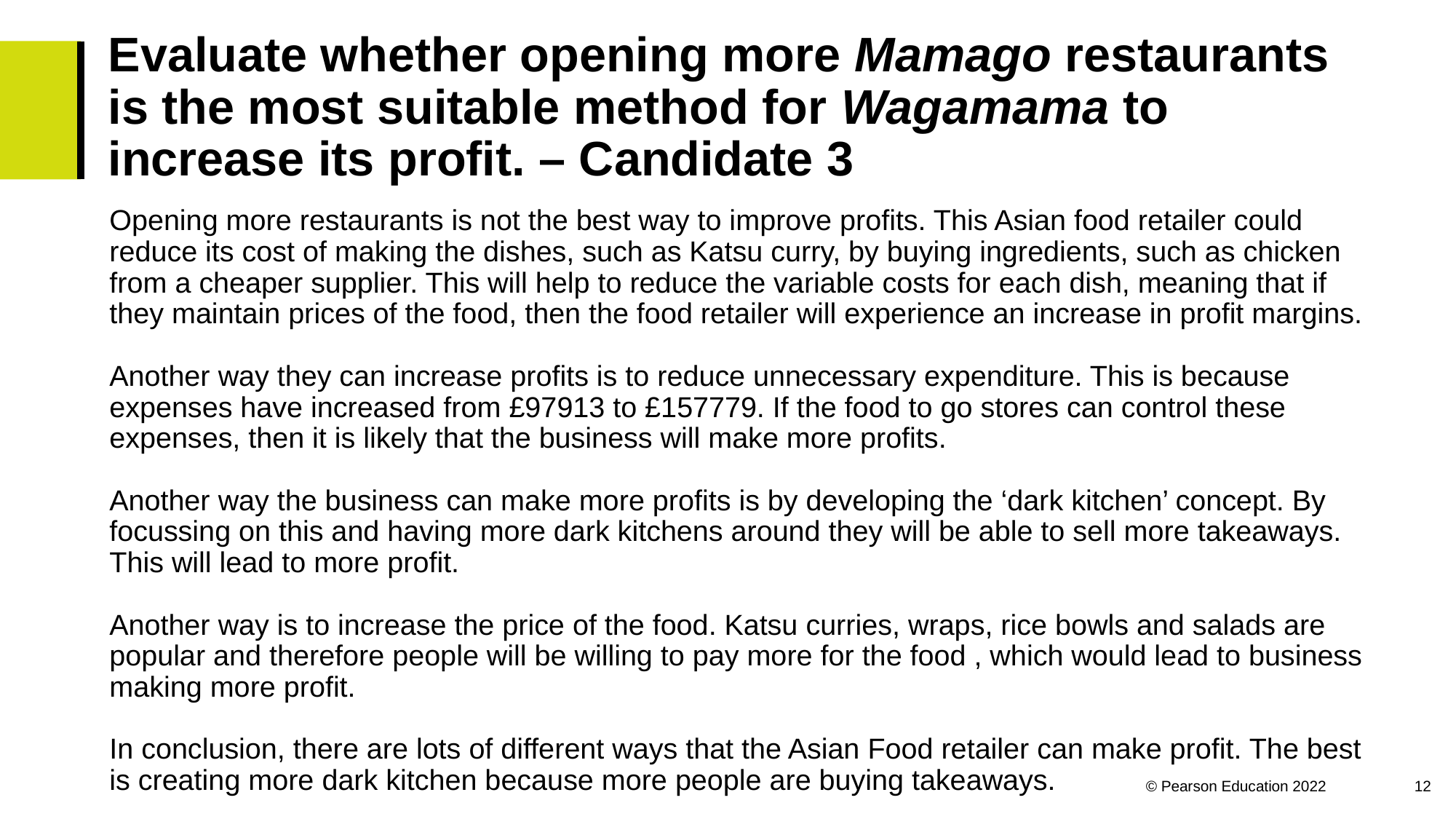

# Evaluate whether opening more Mamago restaurants is the most suitable method for Wagamama to increase its profit. – Candidate 3
Opening more restaurants is not the best way to improve profits. This Asian food retailer could reduce its cost of making the dishes, such as Katsu curry, by buying ingredients, such as chicken from a cheaper supplier. This will help to reduce the variable costs for each dish, meaning that if they maintain prices of the food, then the food retailer will experience an increase in profit margins.

Another way they can increase profits is to reduce unnecessary expenditure. This is because expenses have increased from £97913 to £157779. If the food to go stores can control these expenses, then it is likely that the business will make more profits.

Another way the business can make more profits is by developing the ‘dark kitchen’ concept. By focussing on this and having more dark kitchens around they will be able to sell more takeaways. This will lead to more profit.

Another way is to increase the price of the food. Katsu curries, wraps, rice bowls and salads are popular and therefore people will be willing to pay more for the food , which would lead to business making more profit.

In conclusion, there are lots of different ways that the Asian Food retailer can make profit. The best is creating more dark kitchen because more people are buying takeaways.